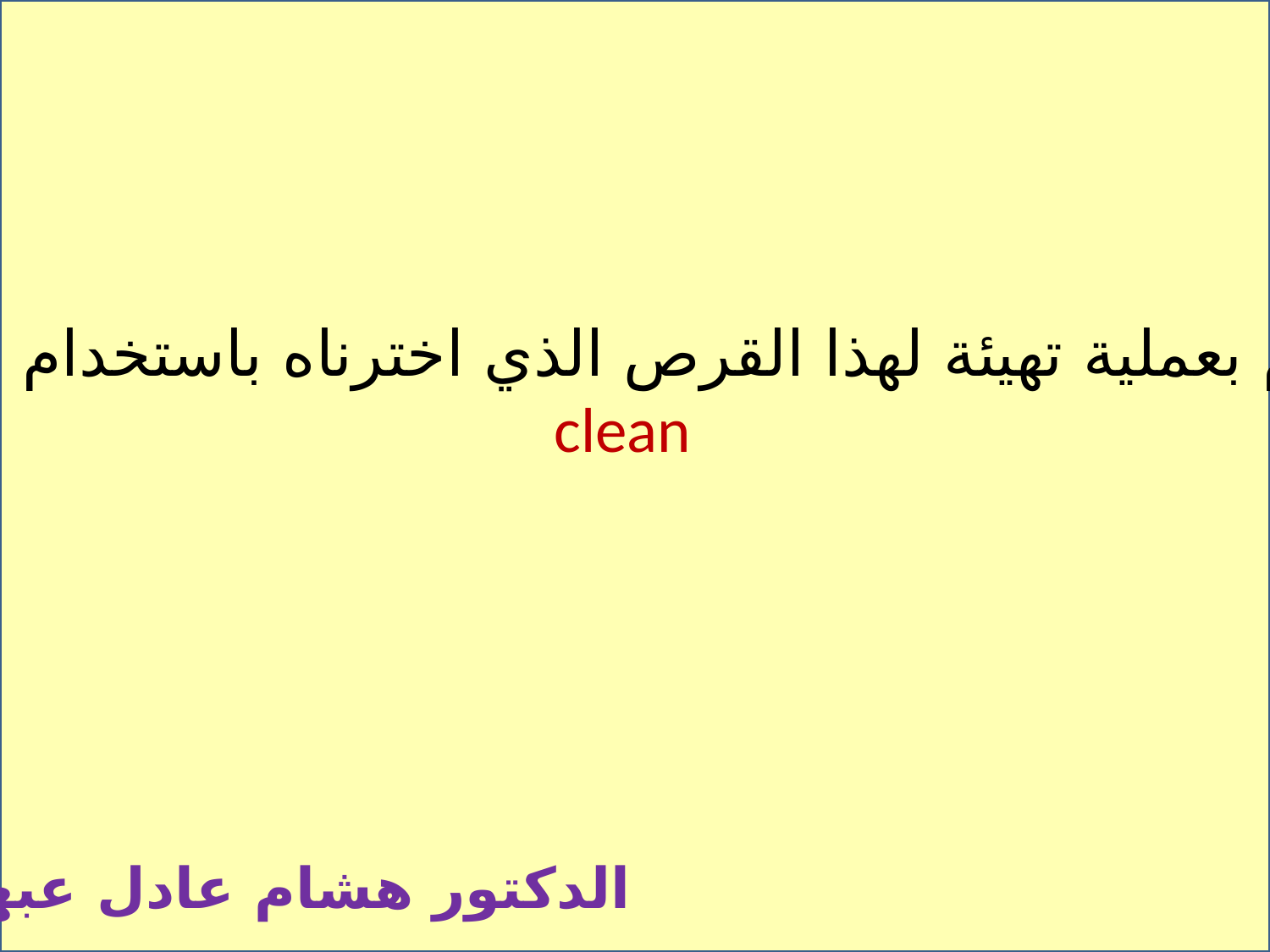

نقوم بعملية تهيئة لهذا القرص الذي اخترناه باستخدام الأمر
clean
الدكتور هشام عادل عبهري